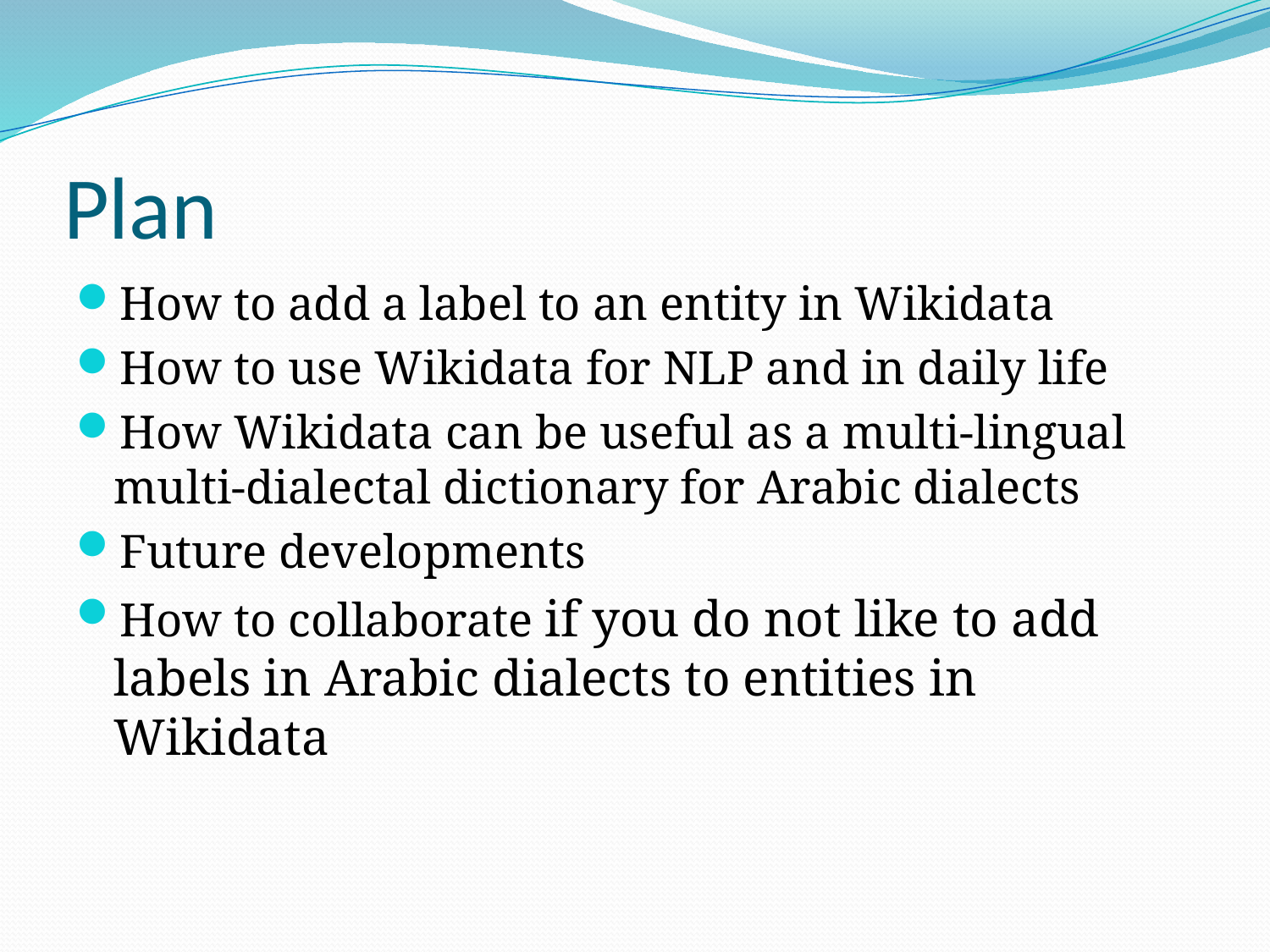

# Plan
How to add a label to an entity in Wikidata
How to use Wikidata for NLP and in daily life
How Wikidata can be useful as a multi-lingual multi-dialectal dictionary for Arabic dialects
Future developments
How to collaborate if you do not like to add labels in Arabic dialects to entities in Wikidata